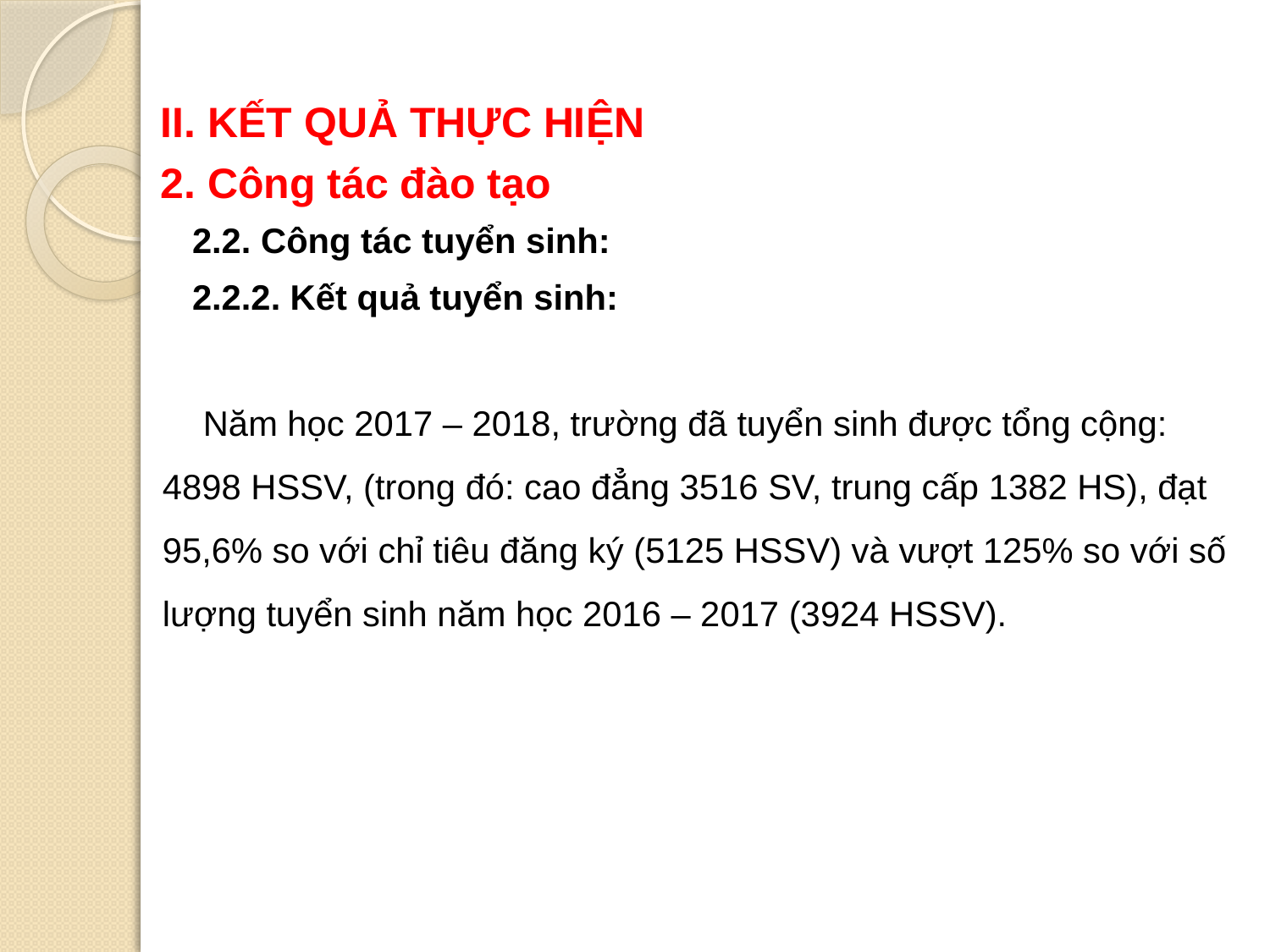

II. KẾT QUẢ THỰC HIỆN
2. Công tác đào tạo
2.2. Công tác tuyển sinh:
2.2.2. Kết quả tuyển sinh:
Năm học 2017 – 2018, trường đã tuyển sinh được tổng cộng: 4898 HSSV, (trong đó: cao đẳng 3516 SV, trung cấp 1382 HS), đạt 95,6% so với chỉ tiêu đăng ký (5125 HSSV) và vượt 125% so với số lượng tuyển sinh năm học 2016 – 2017 (3924 HSSV).